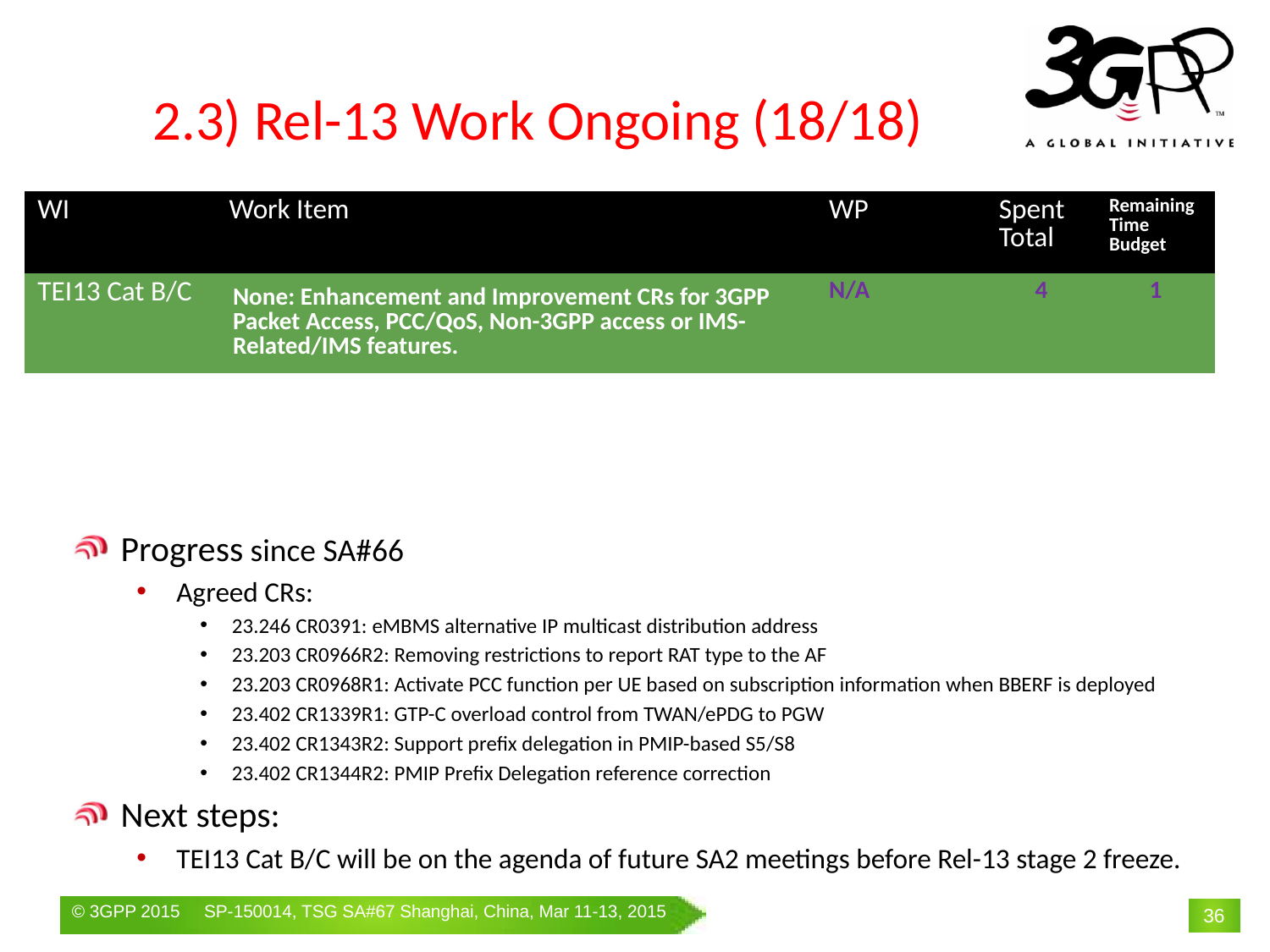

# 2.3) Rel-13 Work Ongoing (18/18)
| WI | Work Item | WP | Spent Total | Remaining Time Budget |
| --- | --- | --- | --- | --- |
| TEI13 Cat B/C | None: Enhancement and Improvement CRs for 3GPP Packet Access, PCC/QoS, Non-3GPP access or IMS-Related/IMS features. | N/A | 4 | 1 |
Progress since SA#66
Agreed CRs:
23.246 CR0391: eMBMS alternative IP multicast distribution address
23.203 CR0966R2: Removing restrictions to report RAT type to the AF
23.203 CR0968R1: Activate PCC function per UE based on subscription information when BBERF is deployed
23.402 CR1339R1: GTP-C overload control from TWAN/ePDG to PGW
23.402 CR1343R2: Support prefix delegation in PMIP-based S5/S8
23.402 CR1344R2: PMIP Prefix Delegation reference correction
Next steps:
TEI13 Cat B/C will be on the agenda of future SA2 meetings before Rel-13 stage 2 freeze.